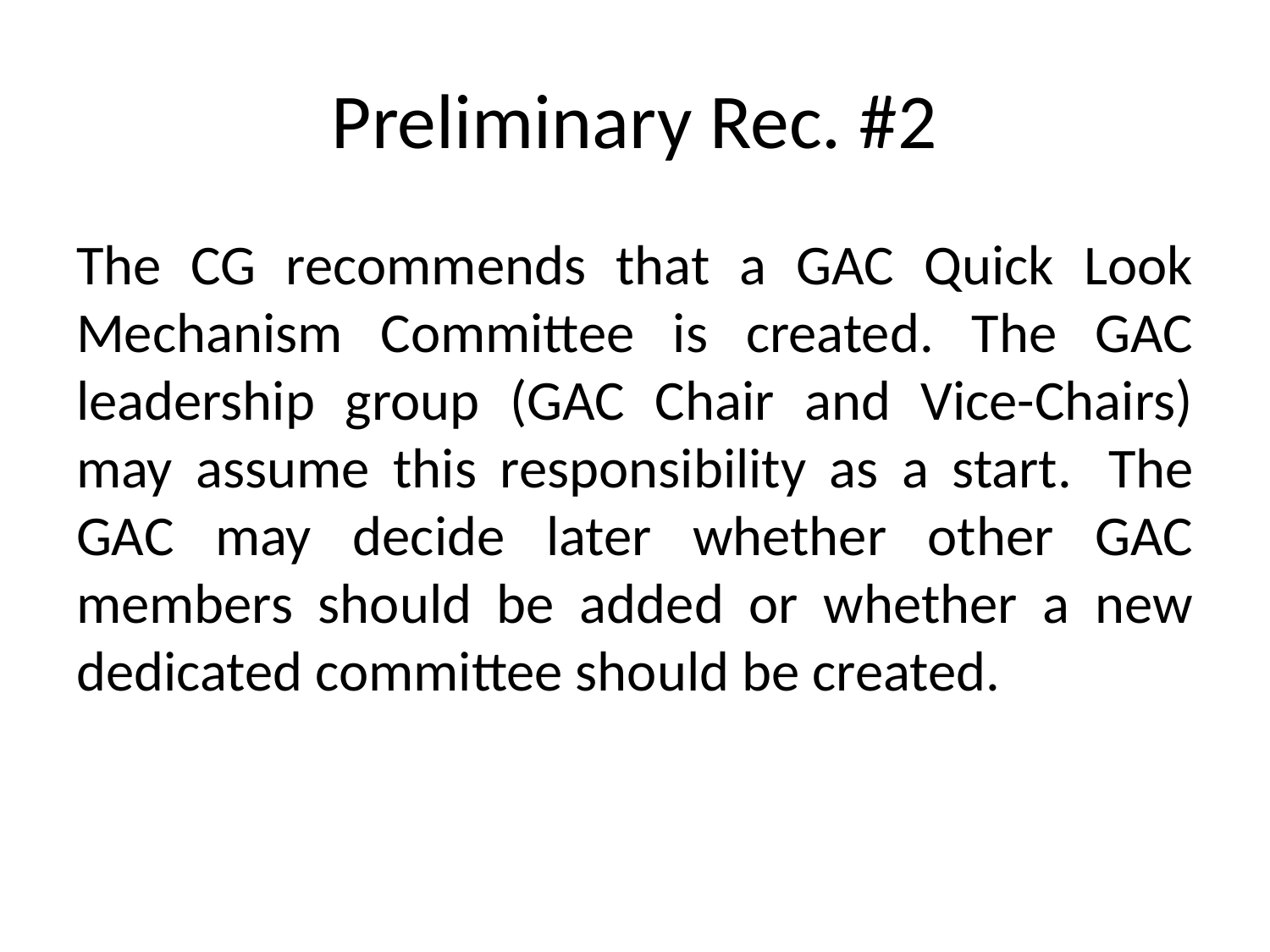

# Preliminary Rec. #2
The CG recommends that a GAC Quick Look Mechanism Committee is created. The GAC leadership group (GAC Chair and Vice-Chairs) may assume this responsibility as a start.  The GAC may decide later whether other GAC members should be added or whether a new dedicated committee should be created.